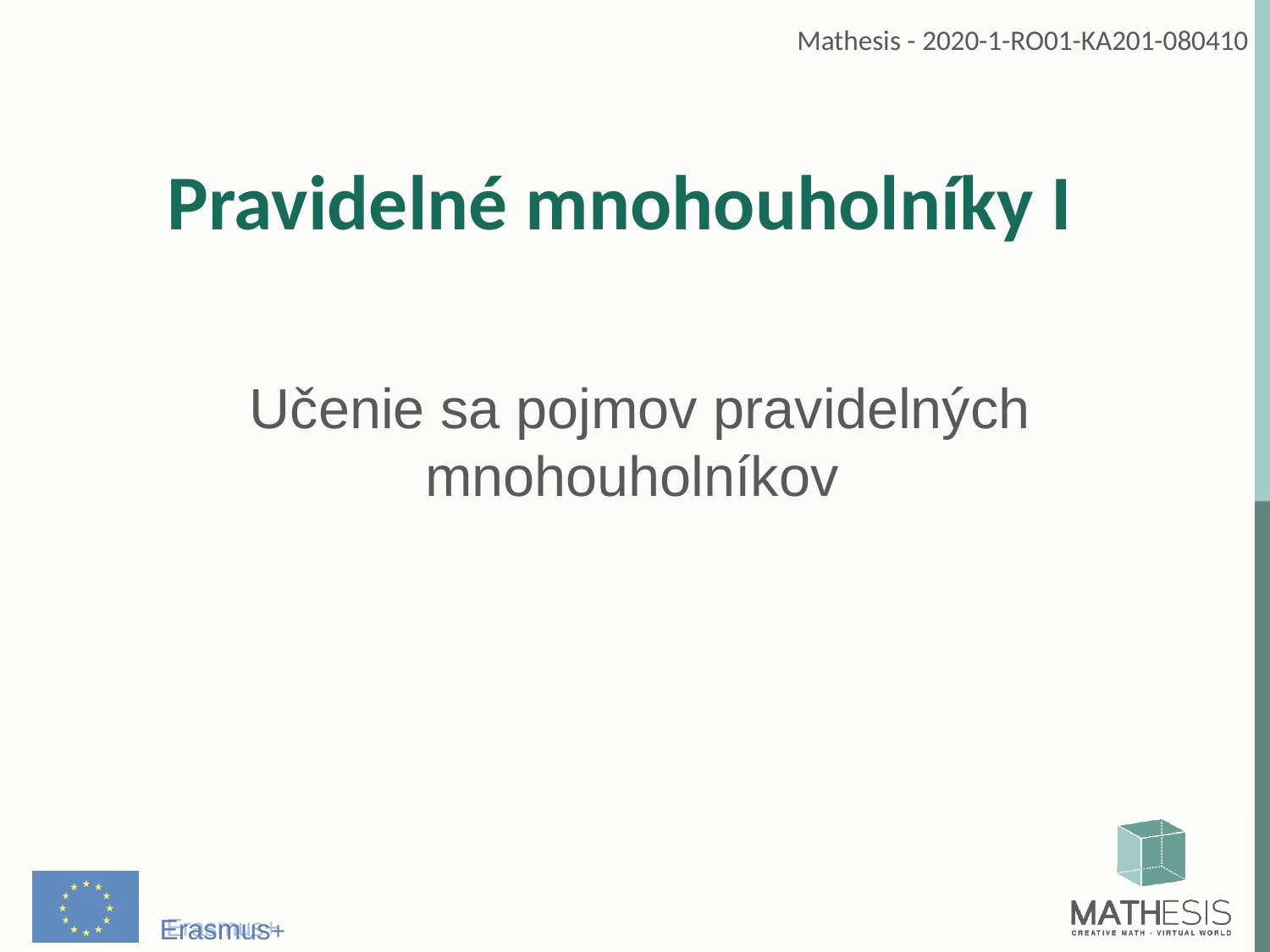

# Pravidelné mnohouholníky I
Učenie sa pojmov pravidelných mnohouholníkov